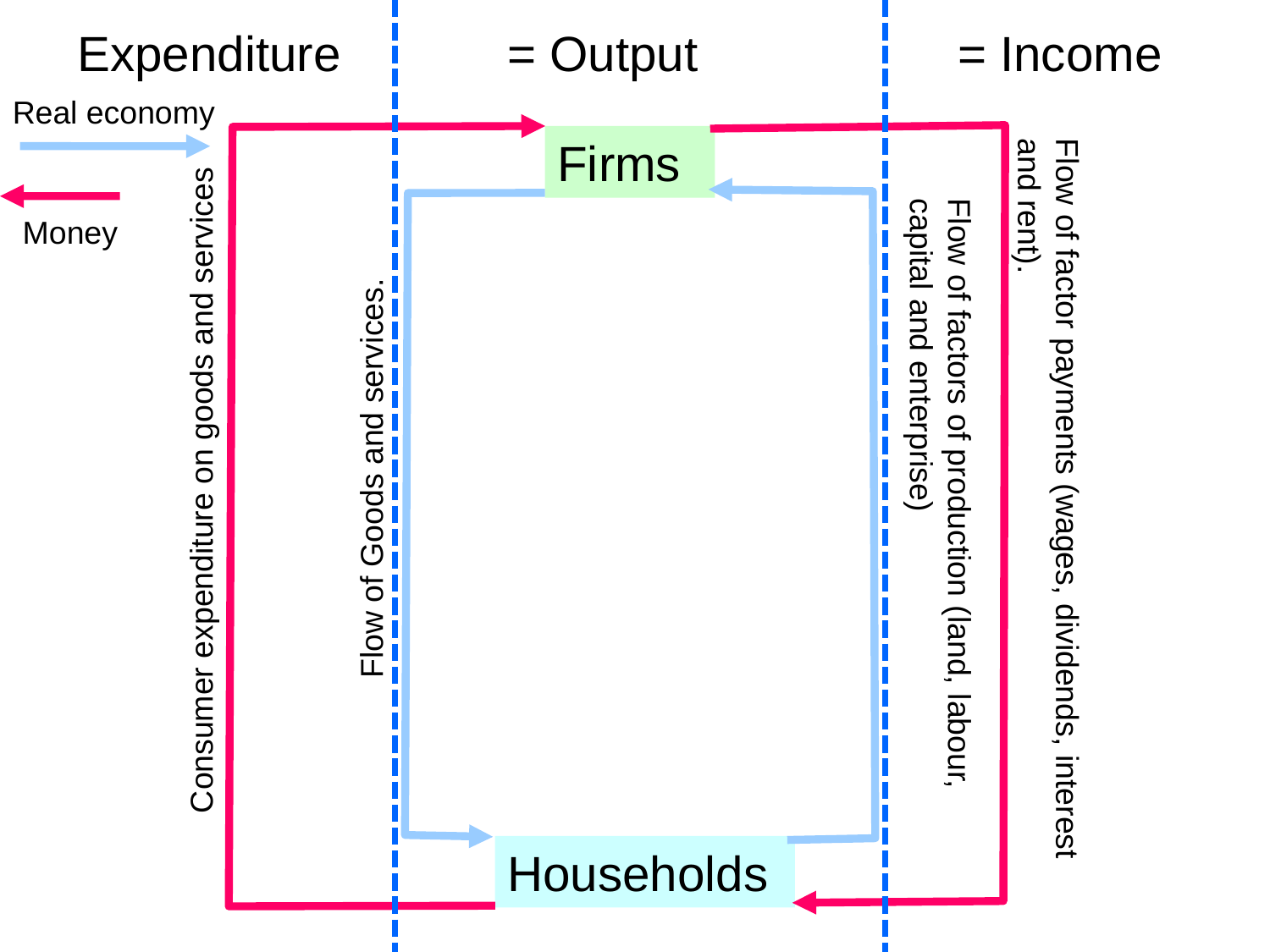

Expenditure
= Output
= Income
Real economy

Firms

Money
Consumer expenditure on goods and services
Flow of Goods and services.
Flow of factors of production (land, labour, capital and enterprise)
Flow of factor payments (wages, dividends, interest and rent).
Households